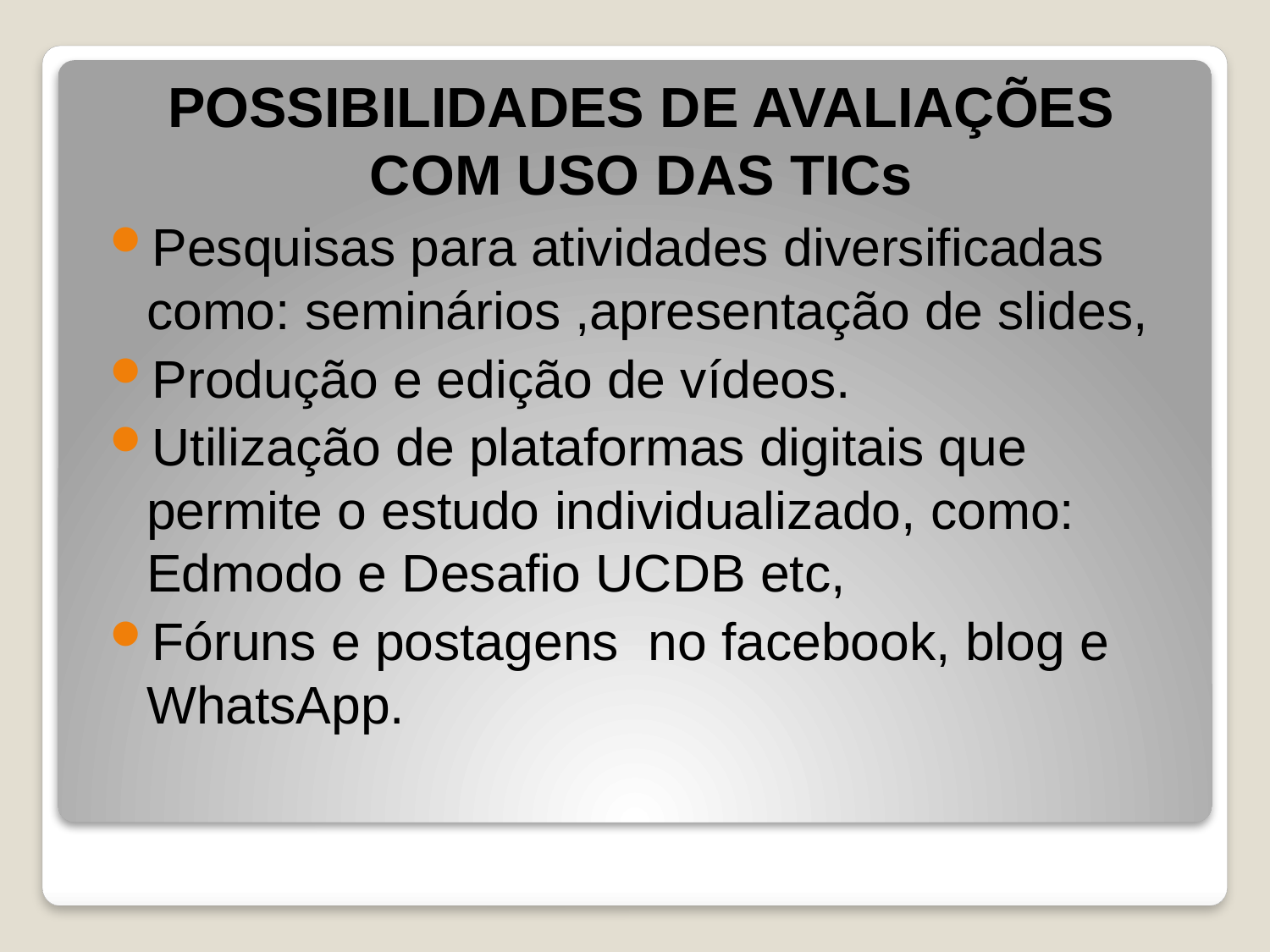

POSSIBILIDADES DE AVALIAÇÕES COM USO DAS TICs

Pesquisas para atividades diversificadas como: seminários ,apresentação de slides,
Produção e edição de vídeos.
Utilização de plataformas digitais que permite o estudo individualizado, como: Edmodo e Desafio UCDB etc,
Fóruns e postagens  no facebook, blog e WhatsApp.

#